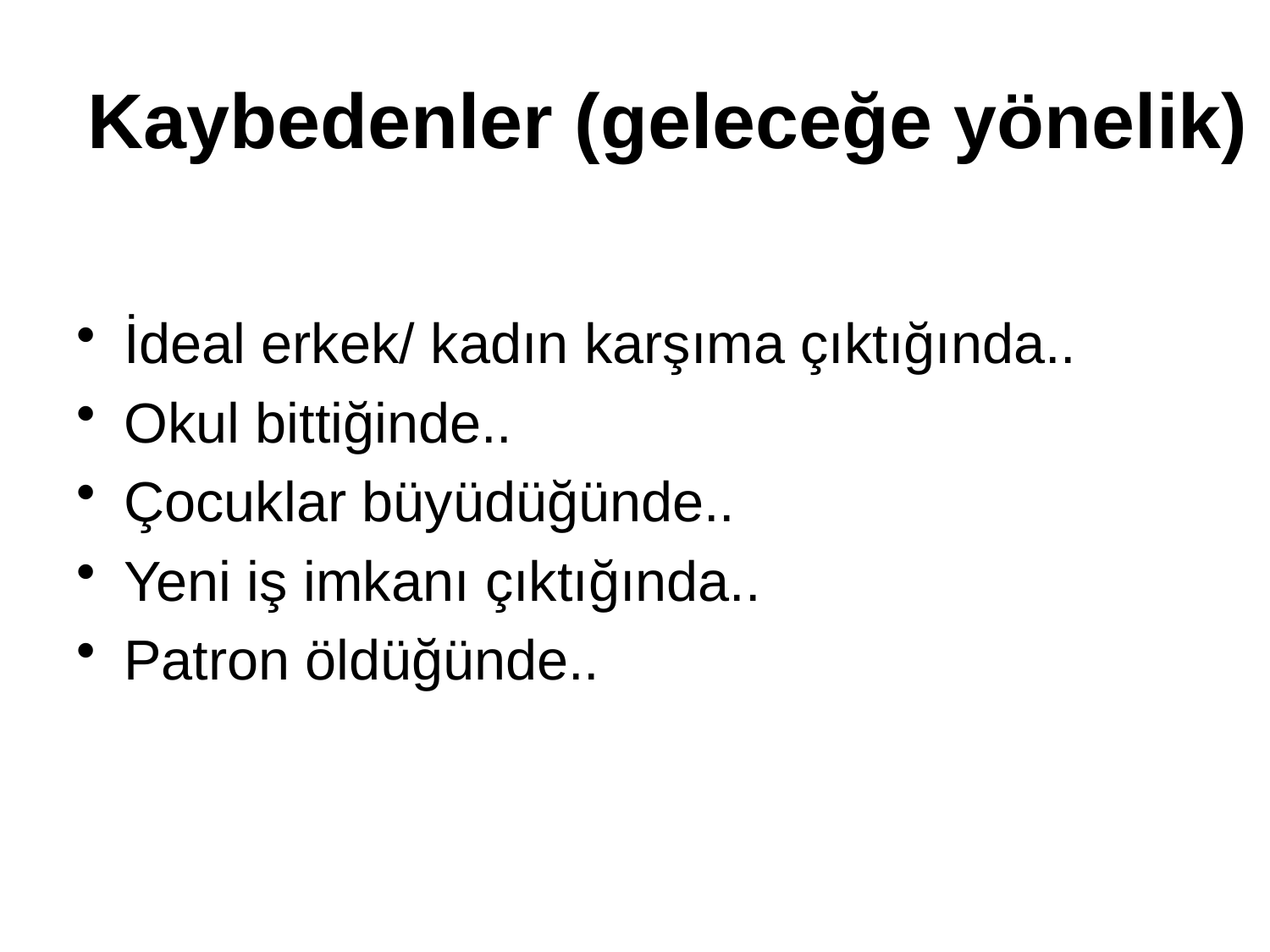

# Kaybedenler (geleceğe yönelik)

İdeal erkek/ kadın karşıma çıktığında..
Okul bittiğinde..
Çocuklar büyüdüğünde..
Yeni iş imkanı çıktığında..
Patron öldüğünde..